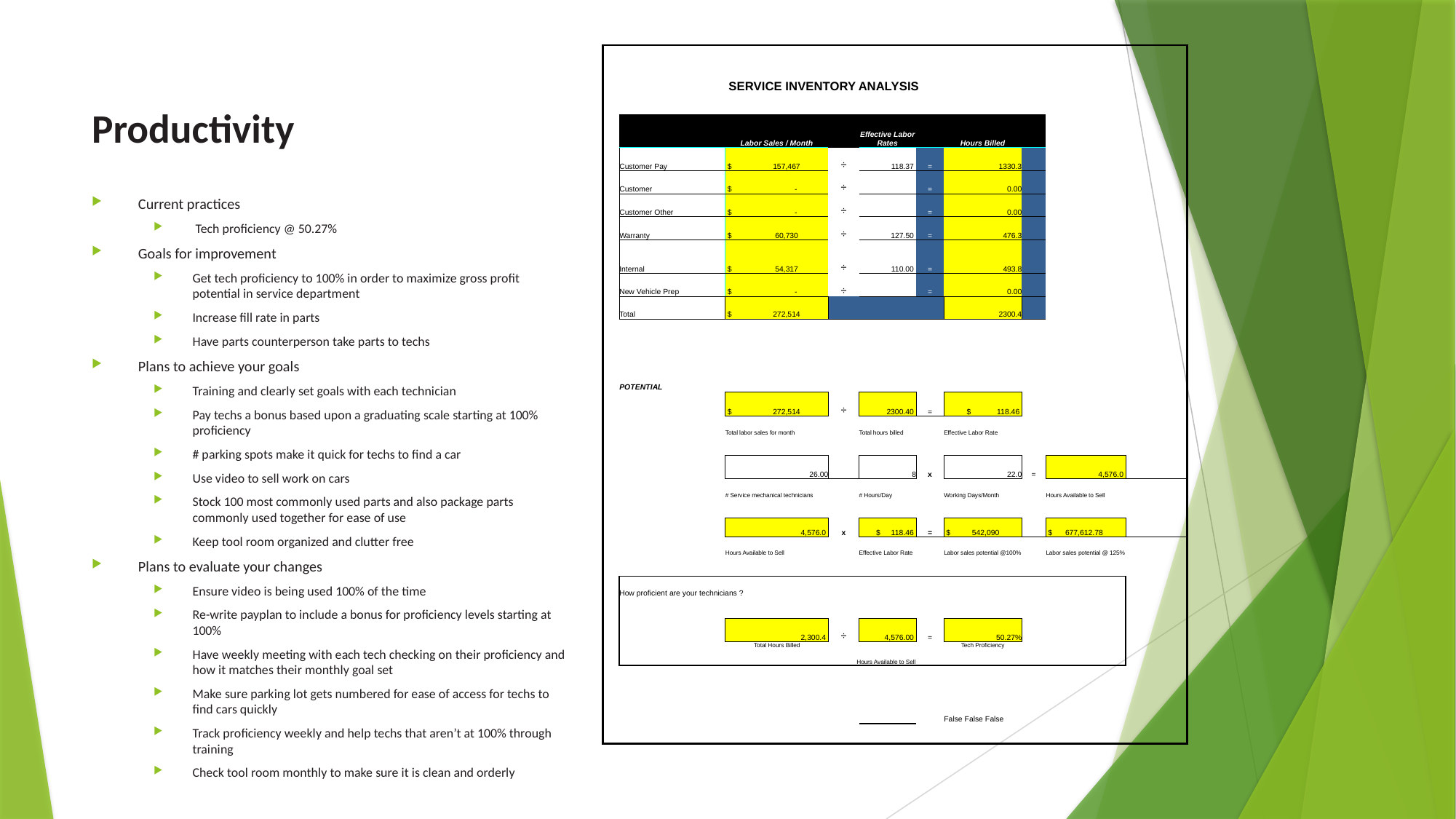

|  |  |  |  |  |  |  |  |  |  |
| --- | --- | --- | --- | --- | --- | --- | --- | --- | --- |
|  | SERVICE INVENTORY ANALYSIS |  |  |  |  |  |  |  |  |
|  |  |  |  |  |  |  |  |  |  |
|  |  | Labor Sales / Month |  | Effective Labor Rates |  | Hours Billed |  |  |  |
|  | Customer Pay | $ 157,467 | ÷ | 118.37 | = | 1330.3 |  |  |  |
|  | Customer | $ - | ÷ |  | = | 0.00 |  |  |  |
|  | Customer Other | $ - | ÷ |  | = | 0.00 |  |  |  |
|  | Warranty | $ 60,730 | ÷ | 127.50 | = | 476.3 |  |  |  |
|  | Internal | $ 54,317 | ÷ | 110.00 | = | 493.8 |  |  |  |
|  | New Vehicle Prep | $ - | ÷ |  | = | 0.00 |  |  |  |
|  | Total | $ 272,514 |  |  |  | 2300.4 |  |  |  |
|  |  |  |  |  |  |  |  |  |  |
|  | POTENTIAL |  |  |  |  |  |  |  |  |
|  |  | $ 272,514 | ÷ | 2300.40 | = | $ 118.46 |  |  |  |
|  |  | Total labor sales for month |  | Total hours billed |  | Effective Labor Rate |  |  |  |
|  |  |  |  |  |  |  |  |  |  |
|  |  | 26.00 |  | 8 | x | 22.0 | = | 4,576.0 |  |
|  |  | # Service mechanical technicians |  | # Hours/Day |  | Working Days/Month |  | Hours Available to Sell |  |
|  |  |  |  |  |  |  |  |  |  |
|  |  | 4,576.0 | x | $ 118.46 | = | $ 542,090 |  | $ 677,612.78 |  |
|  |  | Hours Available to Sell |  | Effective Labor Rate |  | Labor sales potential @100% |  | Labor sales potential @ 125% |  |
|  |  |  |  |  |  |  |  |  |  |
|  | How proficient are your technicians ? |  |  |  |  |  |  |  |  |
|  |  |  |  |  |  |  |  |  |  |
|  |  | 2,300.4 | ÷ | 4,576.00 | = | 50.27% |  |  |  |
|  |  | Total Hours Billed | Hours Available to Sell |  |  | Tech Proficiency |  |  |  |
|  |  |  |  |  |  | False False False |  |  |  |
|  |  |  |  |  |  |  |  |  |  |
|  |  |  |  |  |  |  |  |  |  |
# Productivity

Current practices
 Tech proficiency @ 50.27%
Goals for improvement
Get tech proficiency to 100% in order to maximize gross profit potential in service department
Increase fill rate in parts
Have parts counterperson take parts to techs
Plans to achieve your goals
Training and clearly set goals with each technician
Pay techs a bonus based upon a graduating scale starting at 100% proficiency
# parking spots make it quick for techs to find a car
Use video to sell work on cars
Stock 100 most commonly used parts and also package parts commonly used together for ease of use
Keep tool room organized and clutter free
Plans to evaluate your changes
Ensure video is being used 100% of the time
Re-write payplan to include a bonus for proficiency levels starting at 100%
Have weekly meeting with each tech checking on their proficiency and how it matches their monthly goal set
Make sure parking lot gets numbered for ease of access for techs to find cars quickly
Track proficiency weekly and help techs that aren’t at 100% through training
Check tool room monthly to make sure it is clean and orderly